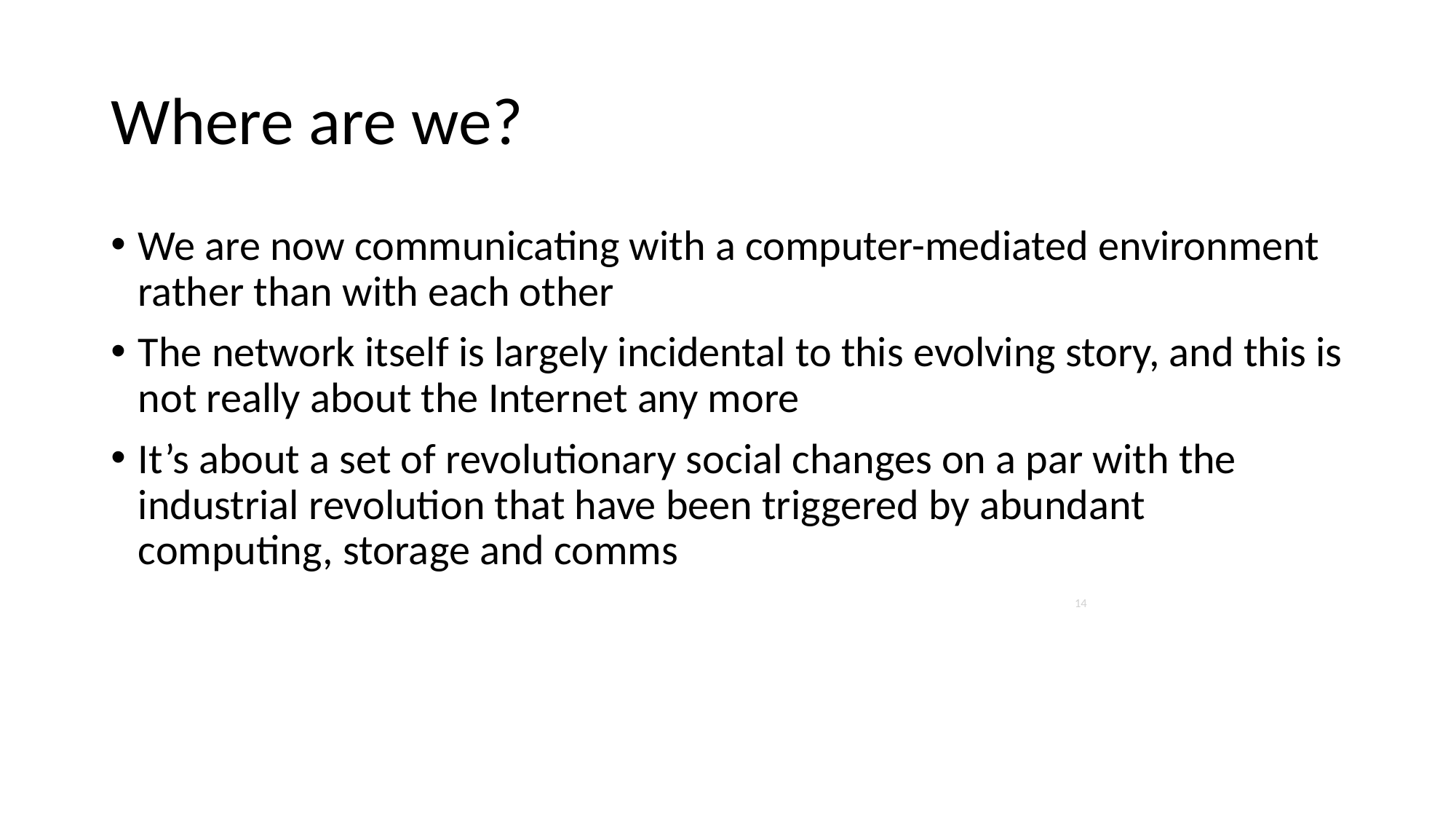

# Where are we?
We are now communicating with a computer-mediated environment rather than with each other
The network itself is largely incidental to this evolving story, and this is not really about the Internet any more
It’s about a set of revolutionary social changes on a par with the industrial revolution that have been triggered by abundant computing, storage and comms
14